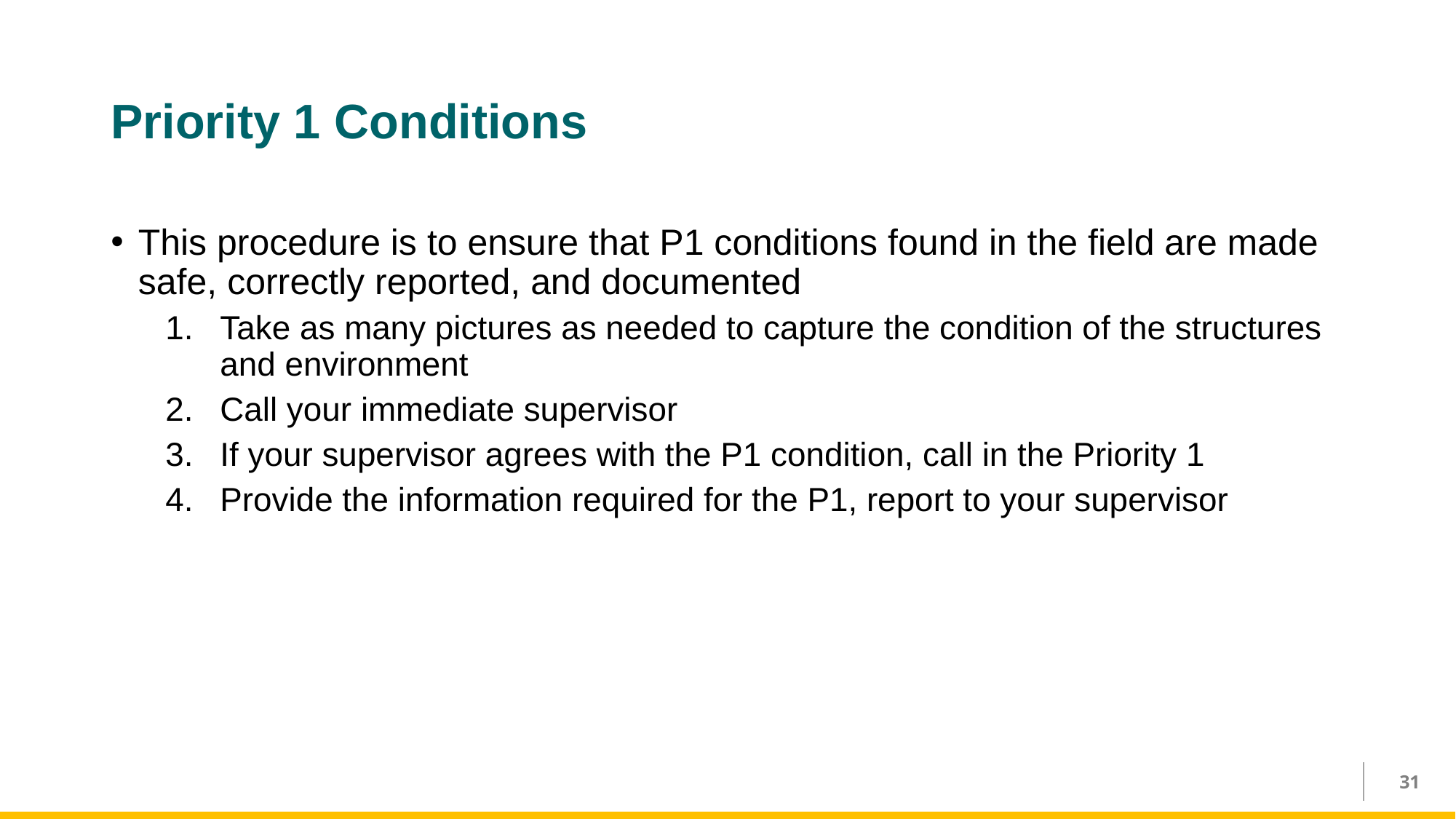

# Priority 1 Conditions
This procedure is to ensure that P1 conditions found in the field are made safe, correctly reported, and documented
Take as many pictures as needed to capture the condition of the structures and environment
Call your immediate supervisor
If your supervisor agrees with the P1 condition, call in the Priority 1
Provide the information required for the P1, report to your supervisor